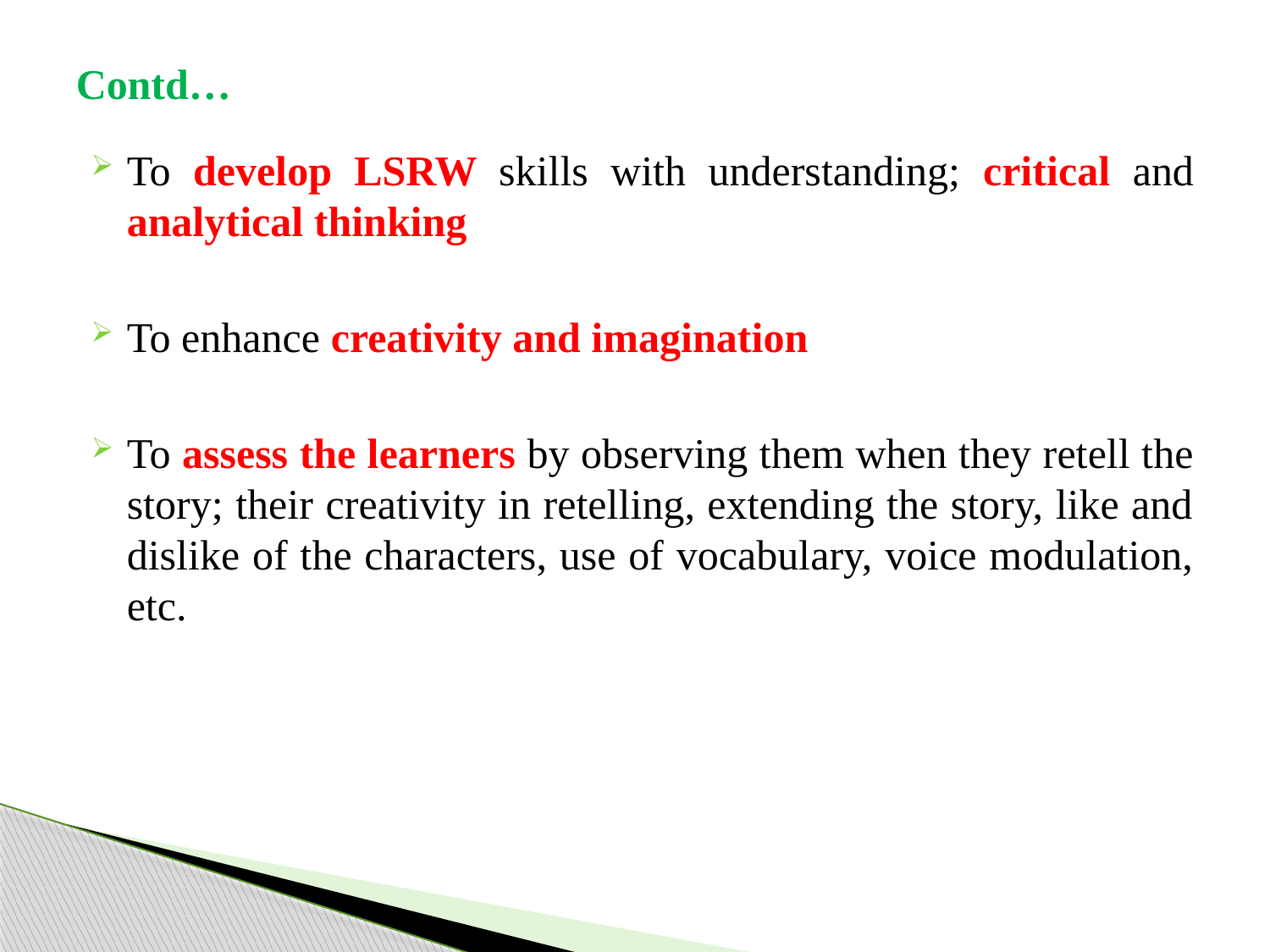

# Contd…
To develop LSRW skills with understanding; critical and analytical thinking

To enhance creativity and imagination

To assess the learners by observing them when they retell the story; their creativity in retelling, extending the story, like and dislike of the characters, use of vocabulary, voice modulation, etc.